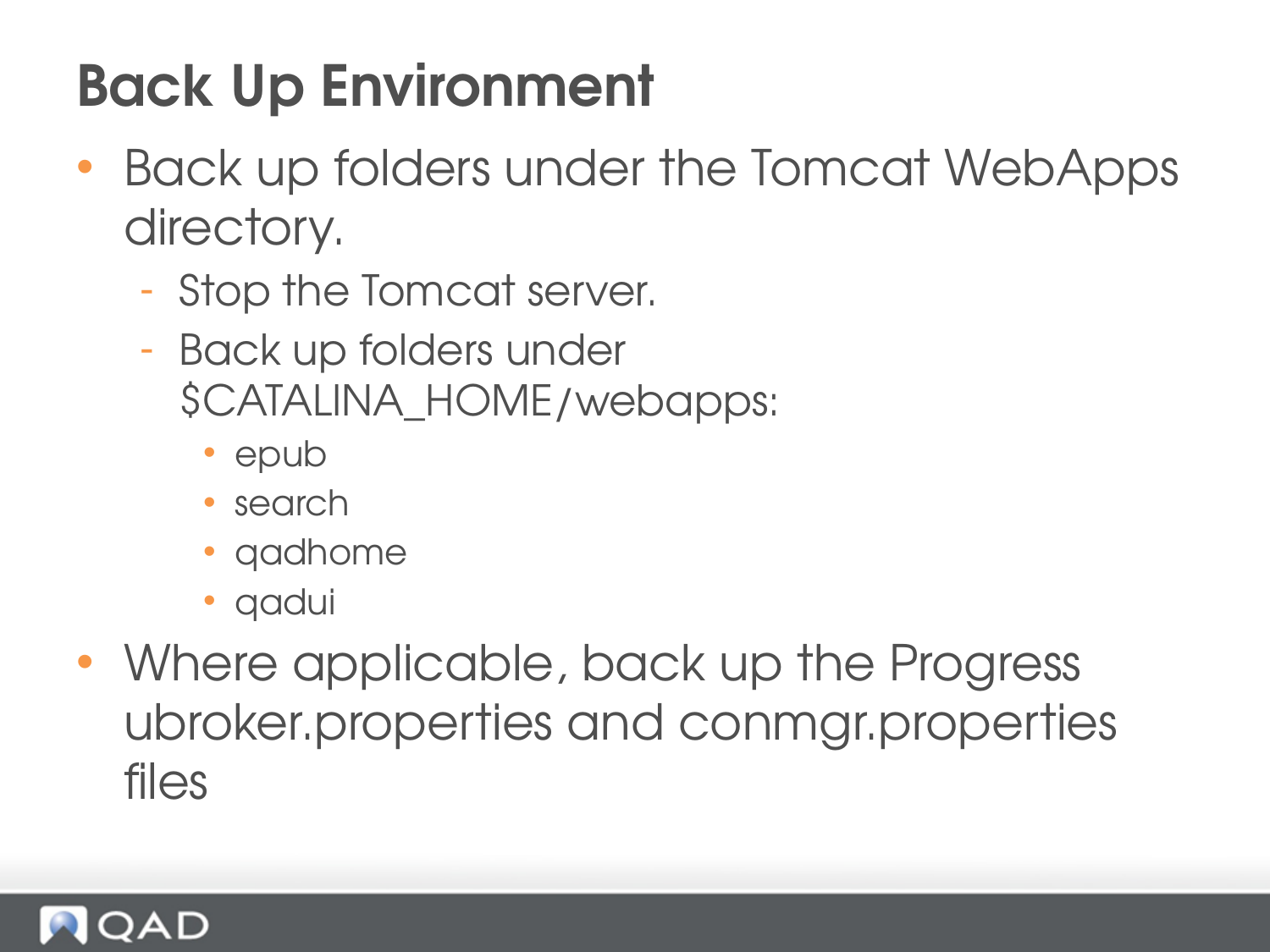

# Back Up Environment
Back up folders under the Tomcat WebApps directory.
Stop the Tomcat server.
Back up folders under $CATALINA_HOME/webapps:
epub
search
qadhome
qadui
Where applicable, back up the Progress ubroker.properties and conmgr.properties files